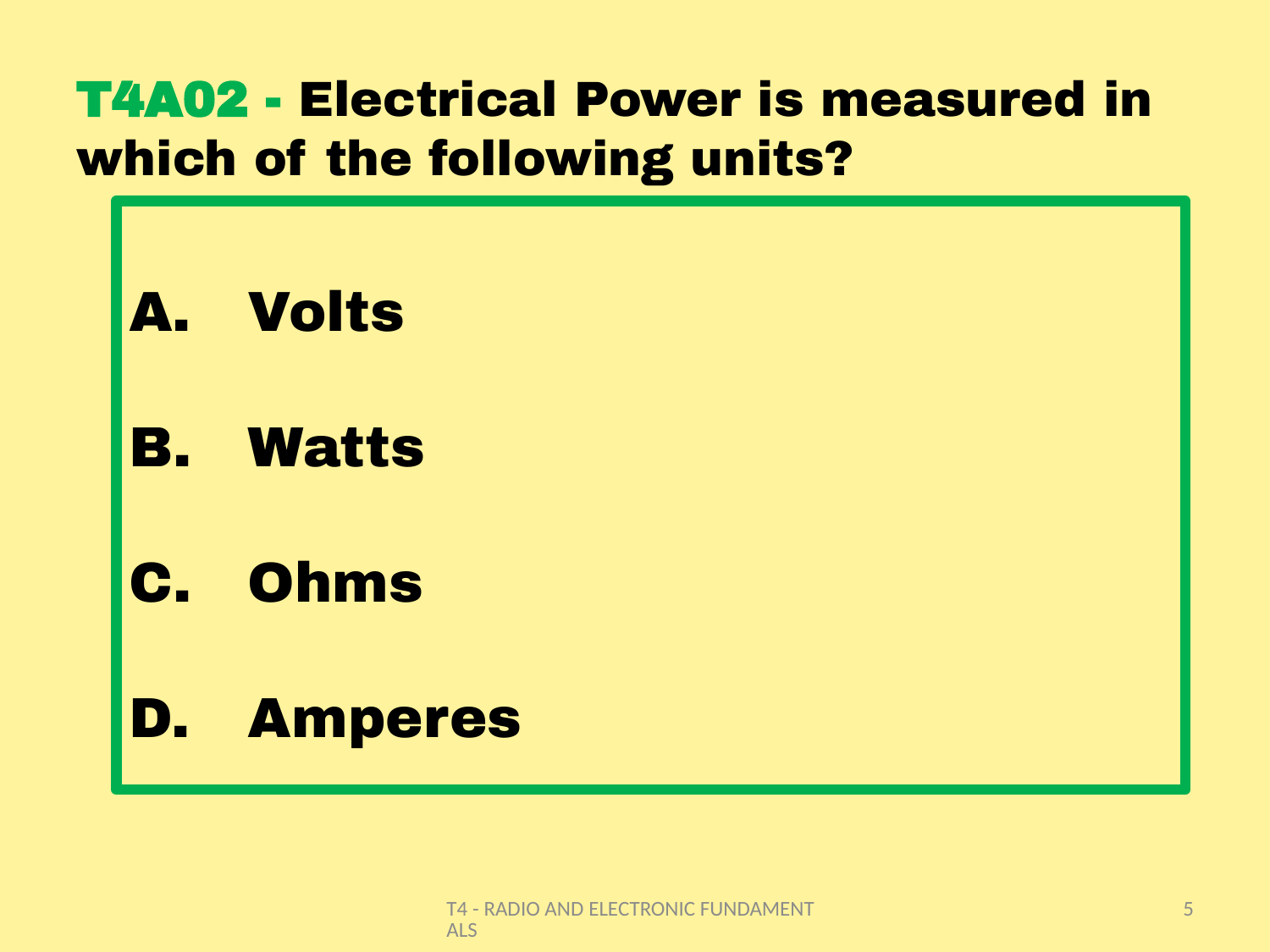

# T4A02 - Electrical Power is measured in which of the following units?
Volts
Watts
Ohms
Amperes

T4 - RADIO AND ELECTRONIC FUNDAMENTALS
5